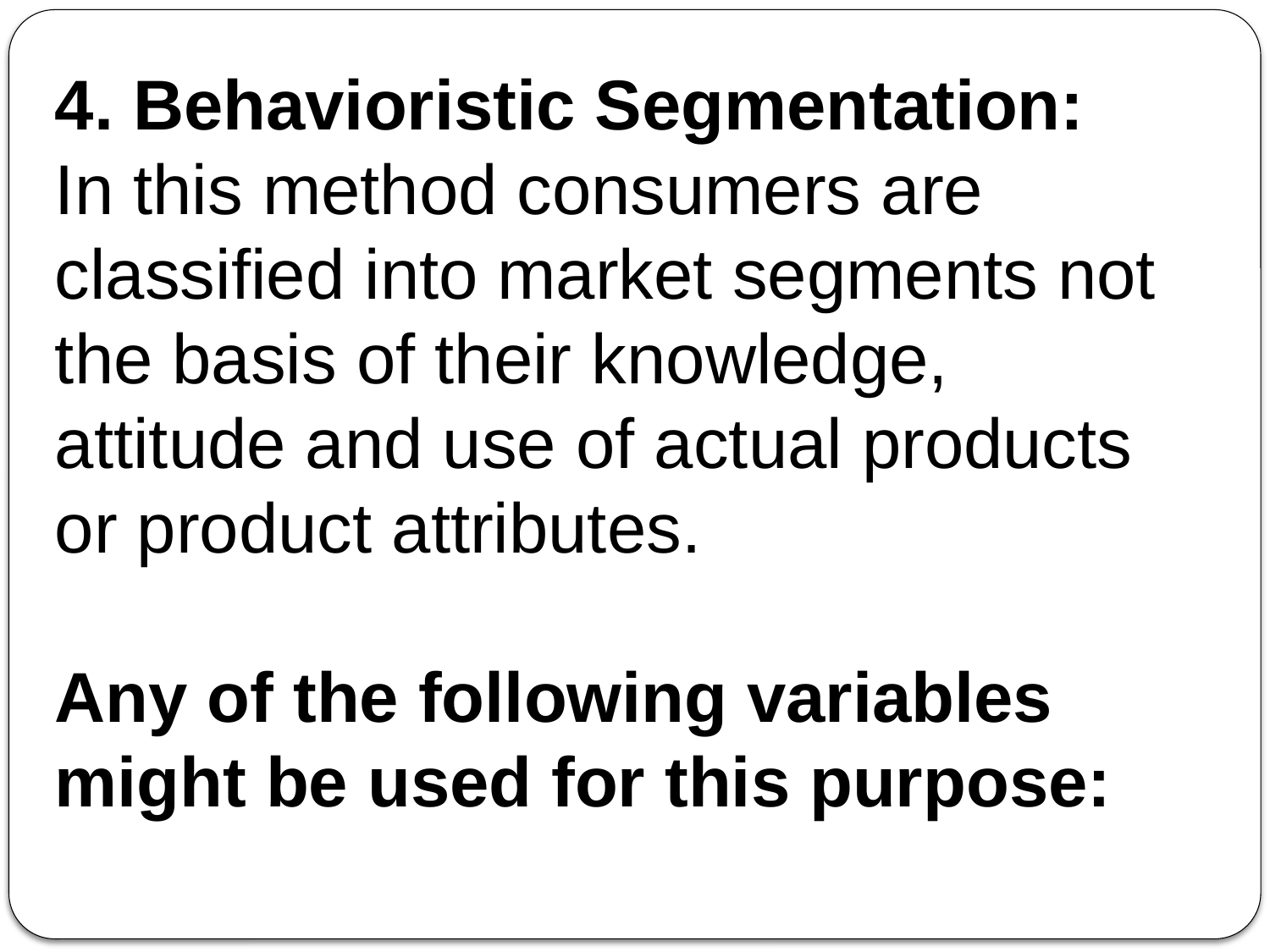

4. Behavioristic Segmentation:
In this method consumers are classified into market segments not the basis of their knowledge, attitude and use of actual products or product attributes.

Any of the following variables might be used for this purpose: